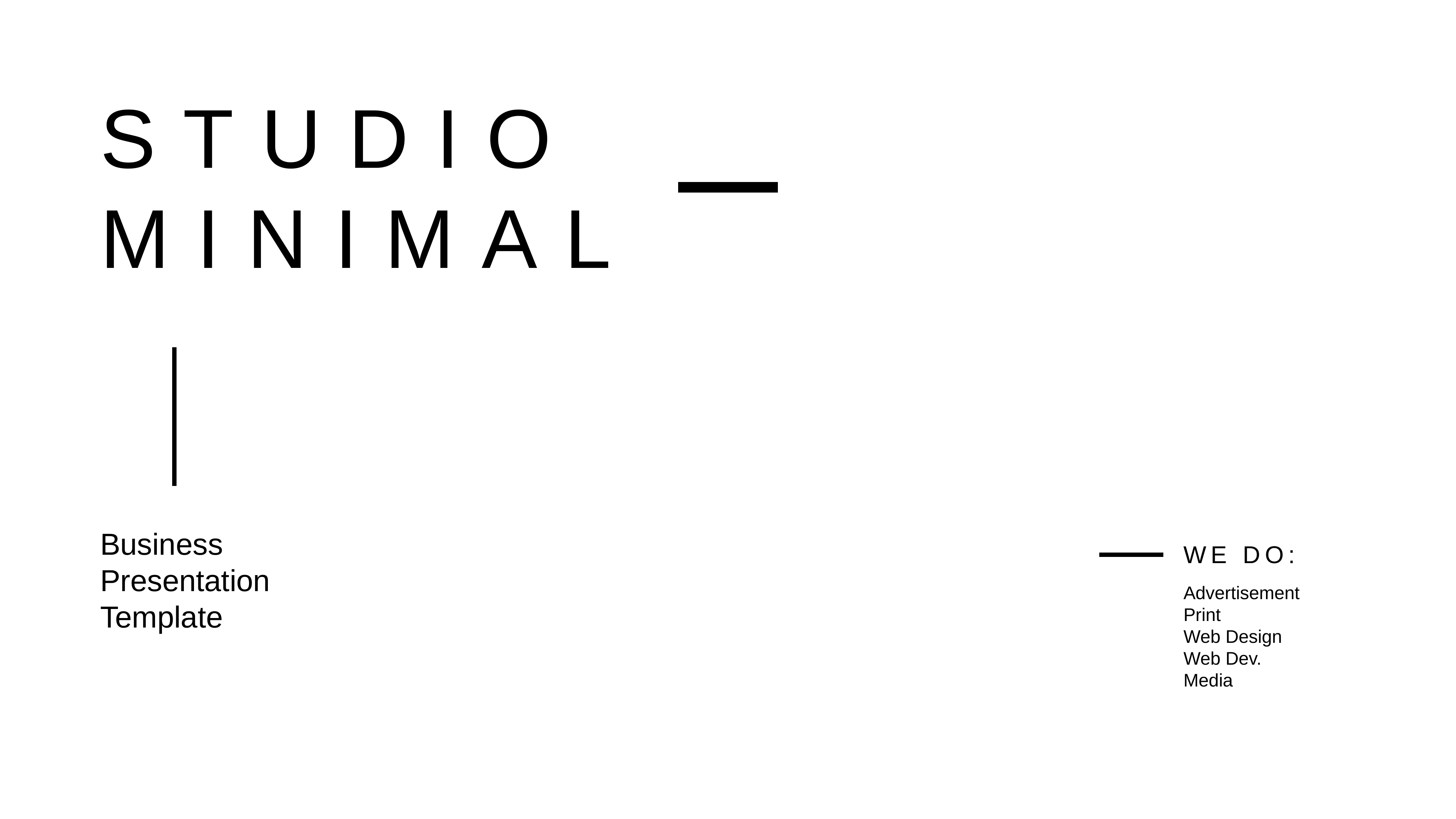

Studio
minimal

Business
Presentation Template
We do:
Advertisement
Print
Web Design
Web Dev.
Media